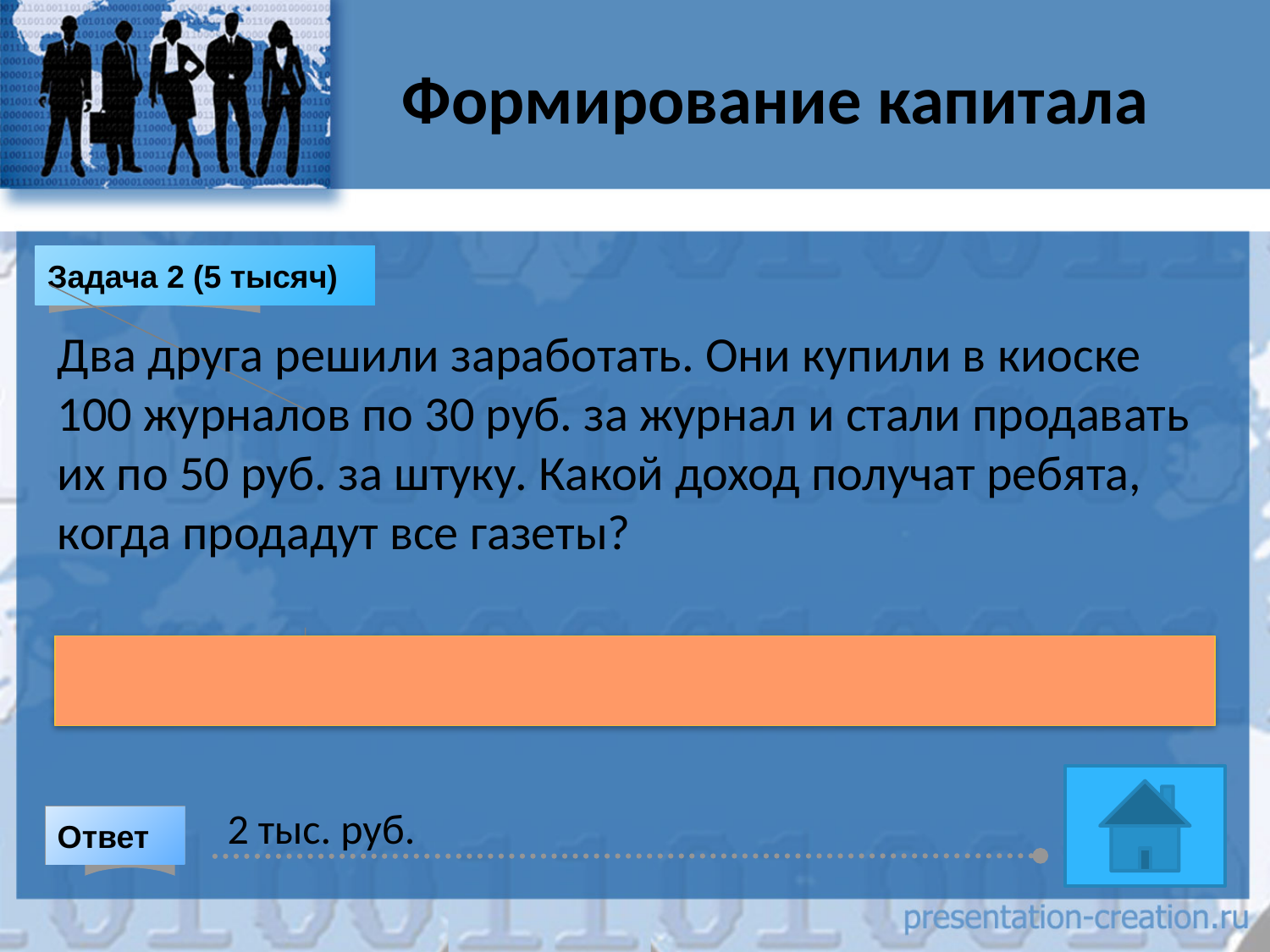

# Формирование капитала
Задача 2 (5 тысяч)

Два друга решили заработать. Они купили в киоске 100 журналов по 30 руб. за журнал и стали продавать их по 50 руб. за штуку. Какой доход получат ребята, когда продадут все газеты?

2 тыс. руб.
Ответ